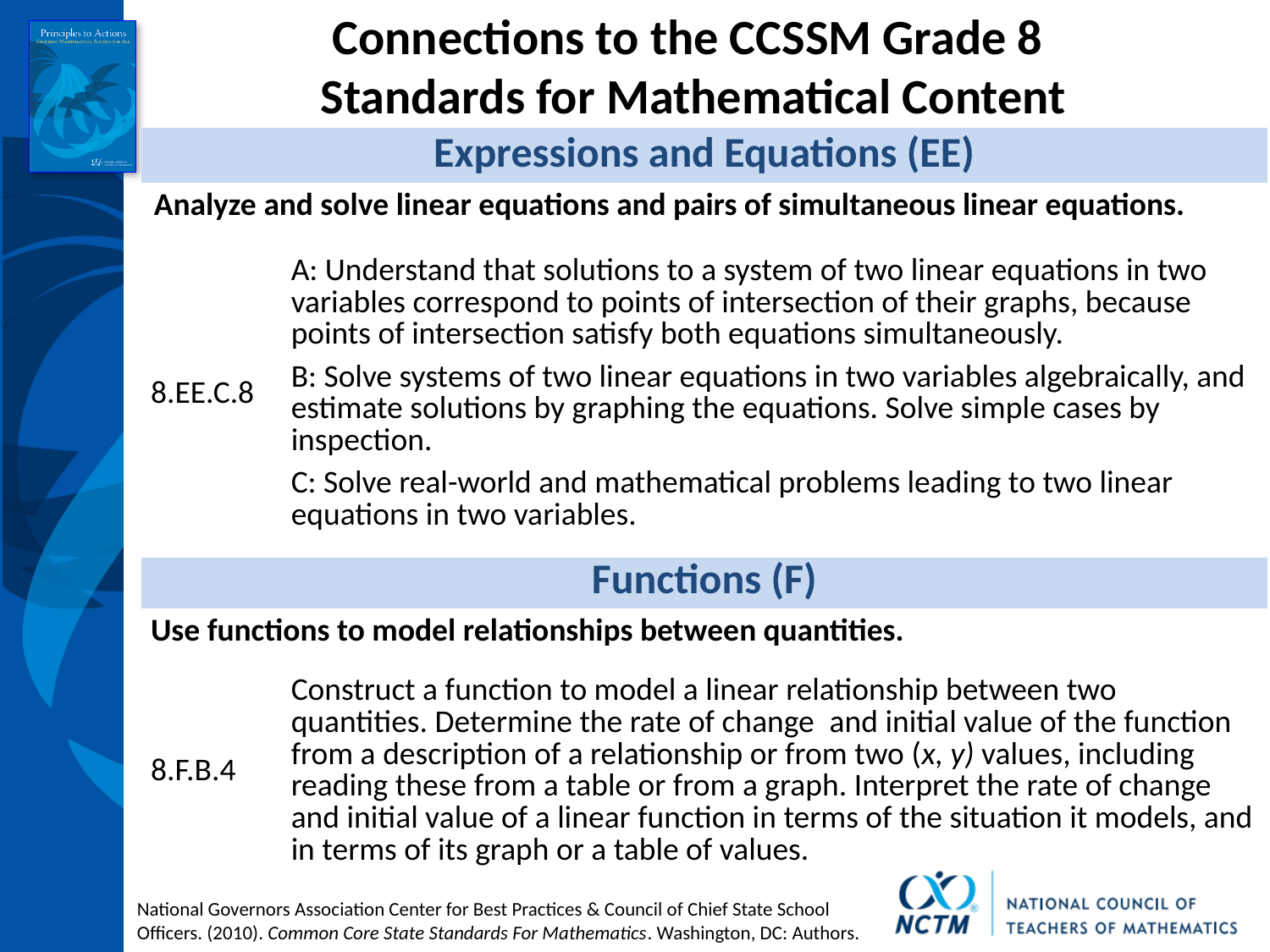

# Connections to the CCSSM Grade 8 Standards for Mathematical Content
| Expressions and Equations (EE) |  |
| --- | --- |
| Analyze and solve linear equations and pairs of simultaneous linear equations. |  |
| 8.EE.C.8 | A: Understand that solutions to a system of two linear equations in two variables correspond to points of intersection of their graphs, because points of intersection satisfy both equations simultaneously. B: Solve systems of two linear equations in two variables algebraically, and estimate solutions by graphing the equations. Solve simple cases by inspection. C: Solve real-world and mathematical problems leading to two linear equations in two variables. |
| Functions (F) |  |
| Use functions to model relationships between quantities. |  |
| 8.F.B.4 | Construct a function to model a linear relationship between two quantities. Determine the rate of change  and initial value of the function from a description of a relationship or from two (x, y) values, including reading these from a table or from a graph. Interpret the rate of change and initial value of a linear function in terms of the situation it models, and in terms of its graph or a table of values. |
National Governors Association Center for Best Practices & Council of Chief State School Officers. (2010). Common Core State Standards For Mathematics. Washington, DC: Authors.